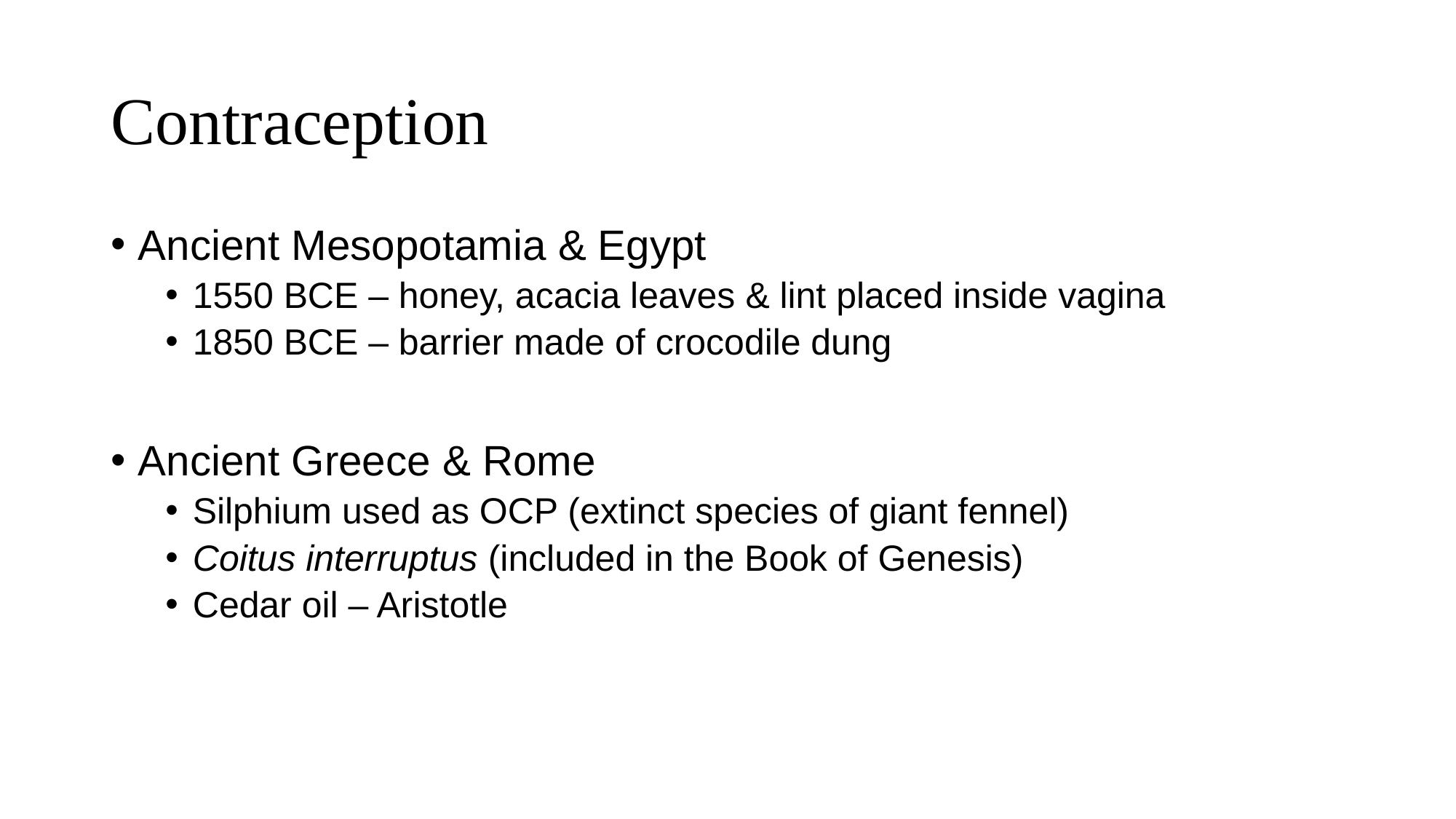

# Contraception
Ancient Mesopotamia & Egypt
1550 BCE – honey, acacia leaves & lint placed inside vagina
1850 BCE – barrier made of crocodile dung

Ancient Greece & Rome
Silphium used as OCP (extinct species of giant fennel)
Coitus interruptus (included in the Book of Genesis)
Cedar oil – Aristotle